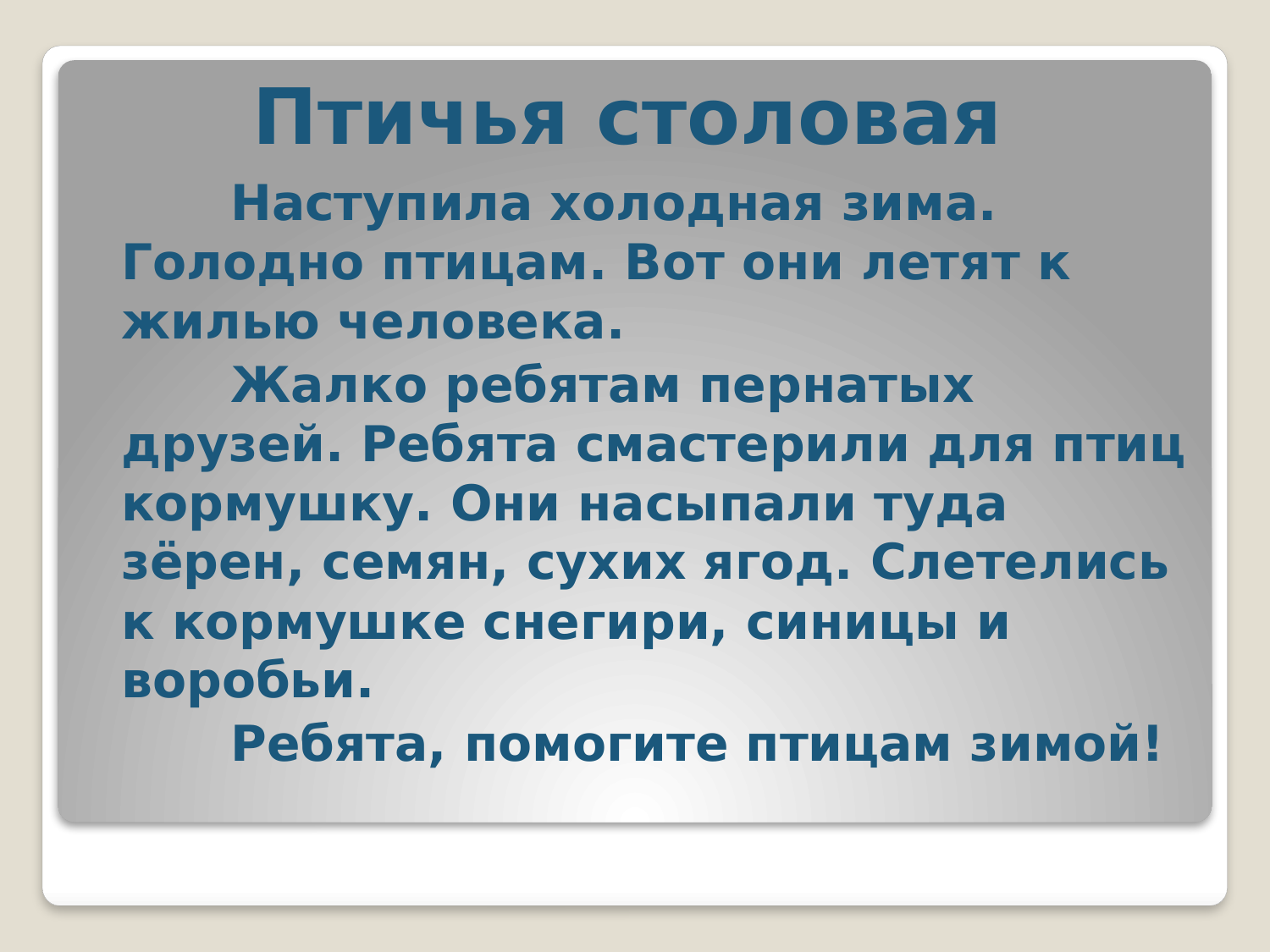

# Птичья столовая
        Наступила холодная зима. Голодно птицам. Вот они летят к жилью человека.
        Жалко ребятам пернатых друзей. Ребята смастерили для птиц кормушку. Они насыпали туда зёрен, семян, сухих ягод. Слетелись к кормушке снегири, синицы и воробьи.
        Ребята, помогите птицам зимой!